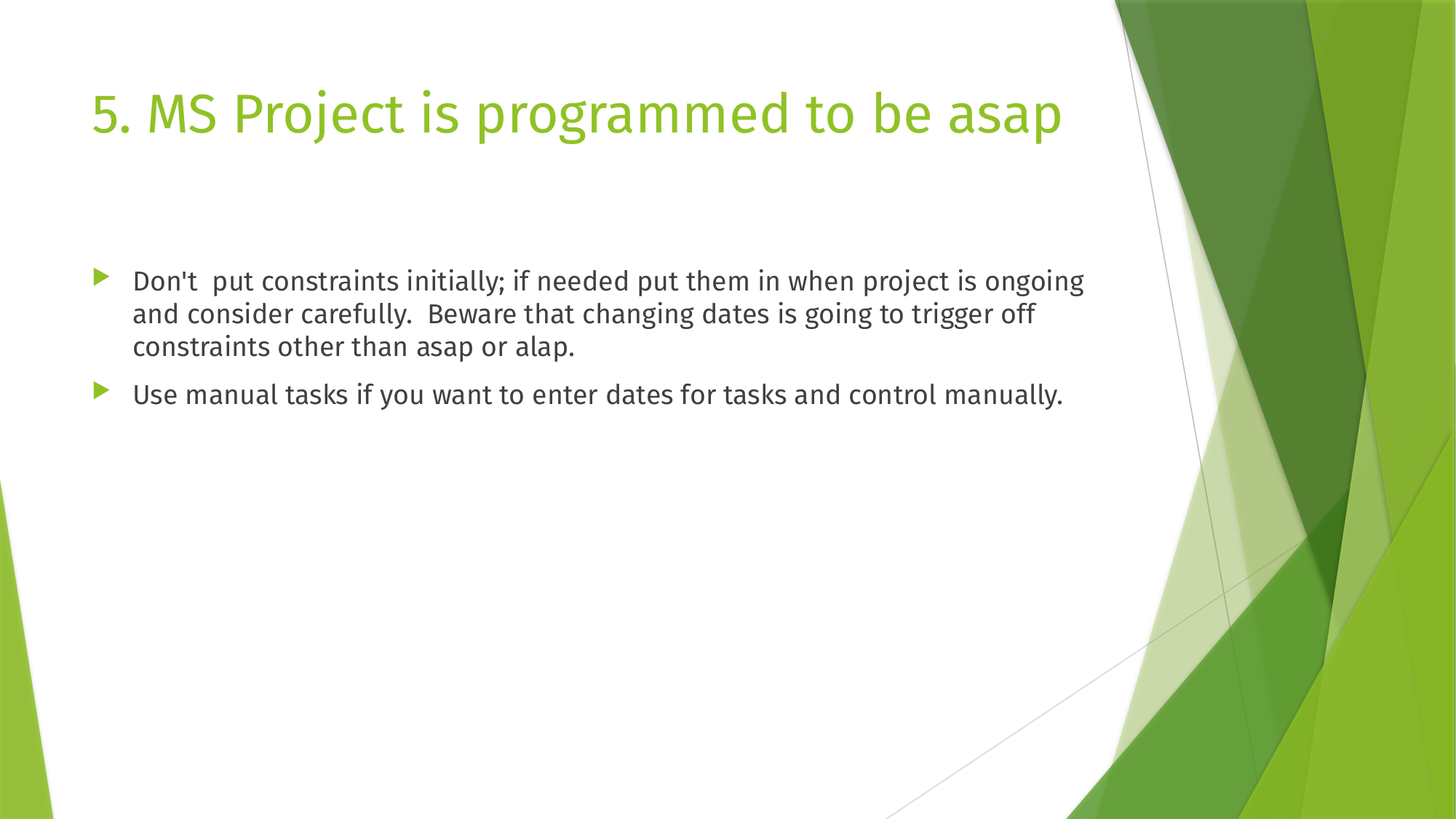

# 5. MS Project is programmed to be asap
Don't  put constraints initially; if needed put them in when project is ongoing and consider carefully.  Beware that changing dates is going to trigger off constraints other than asap or alap.
Use manual tasks if you want to enter dates for tasks and control manually.